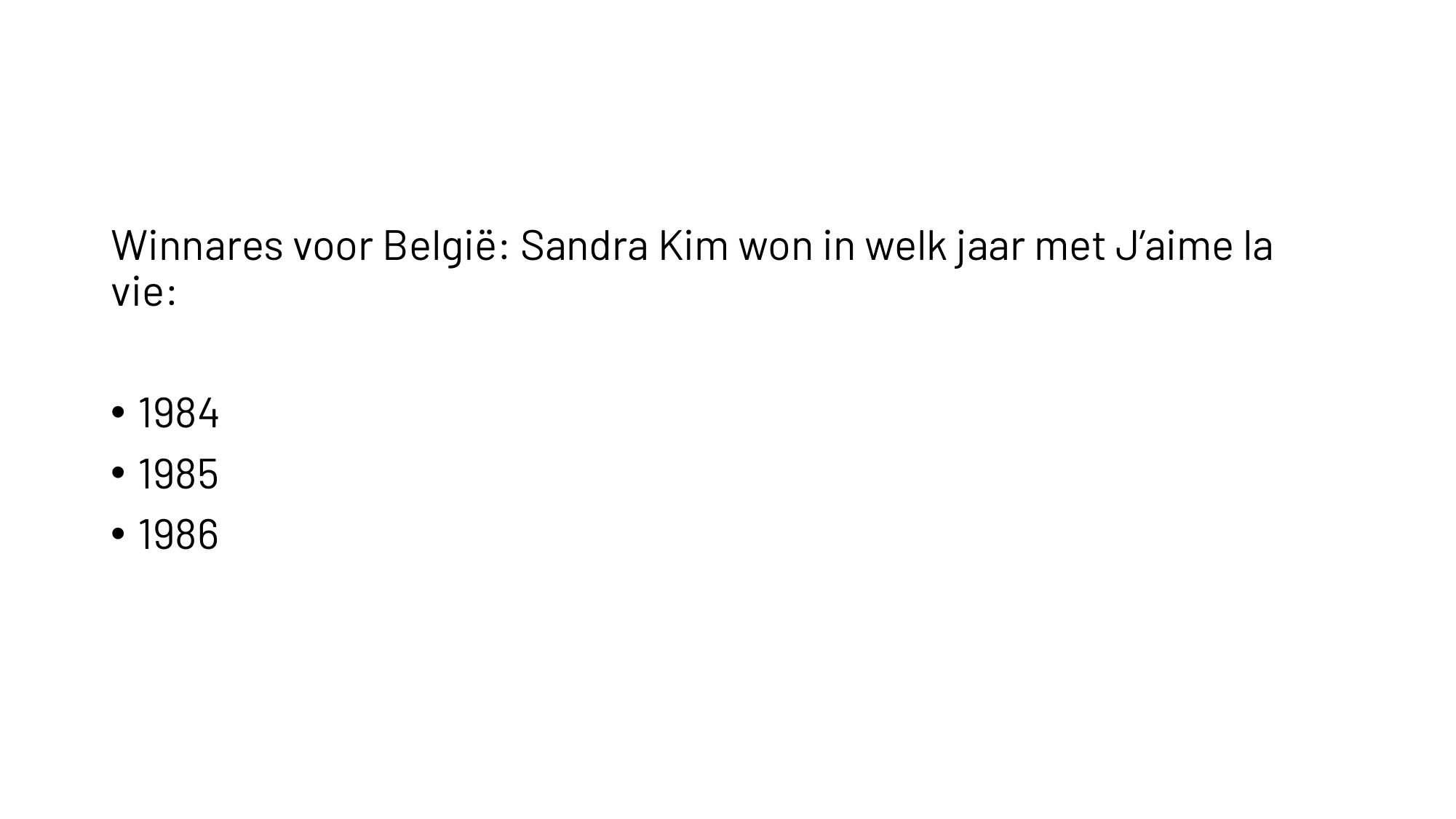

Winnares voor België: Sandra Kim won in welk jaar met J’aime la vie:

1984
1985
1986